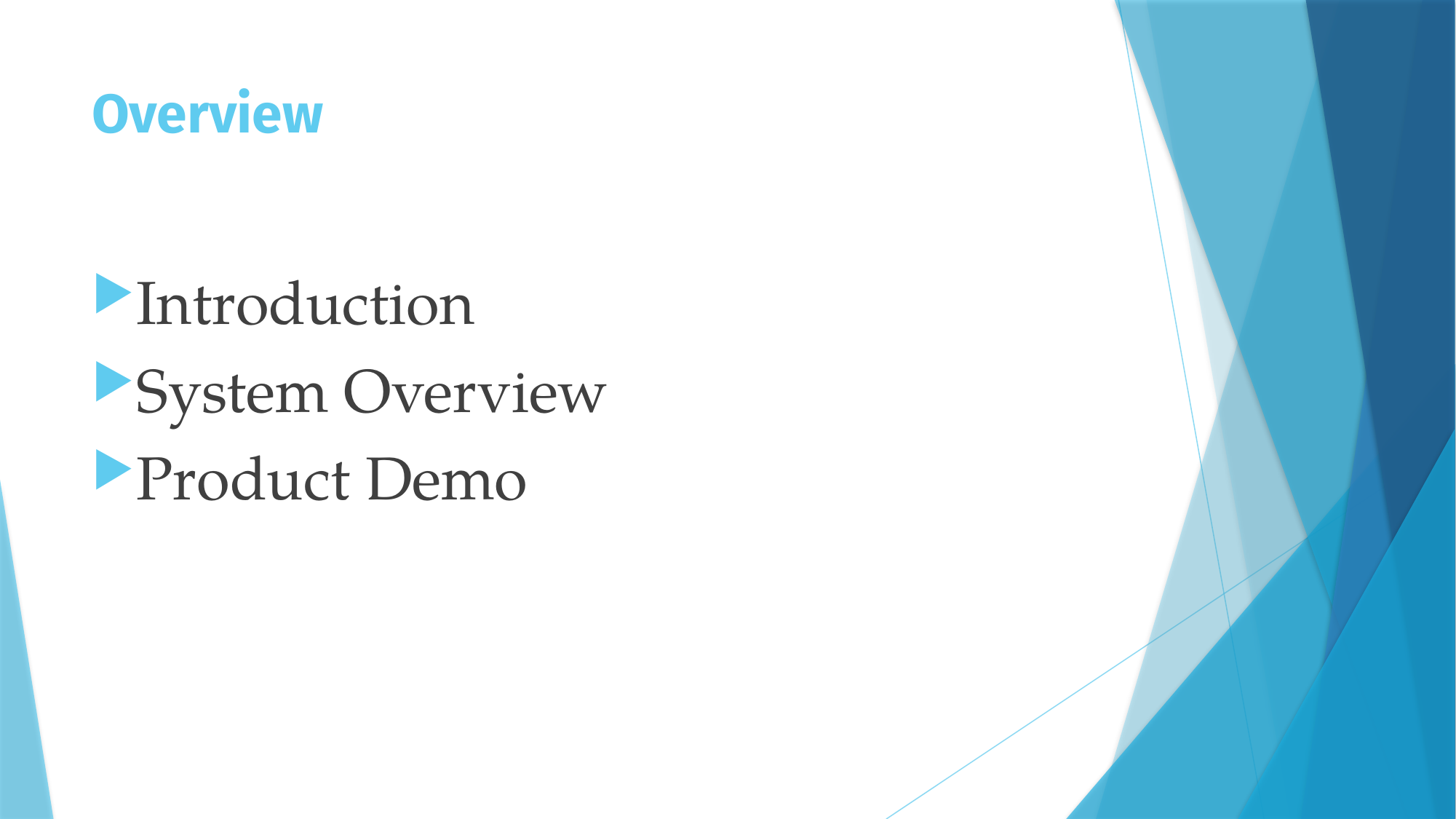

# Overview
Introduction
System Overview
Product Demo